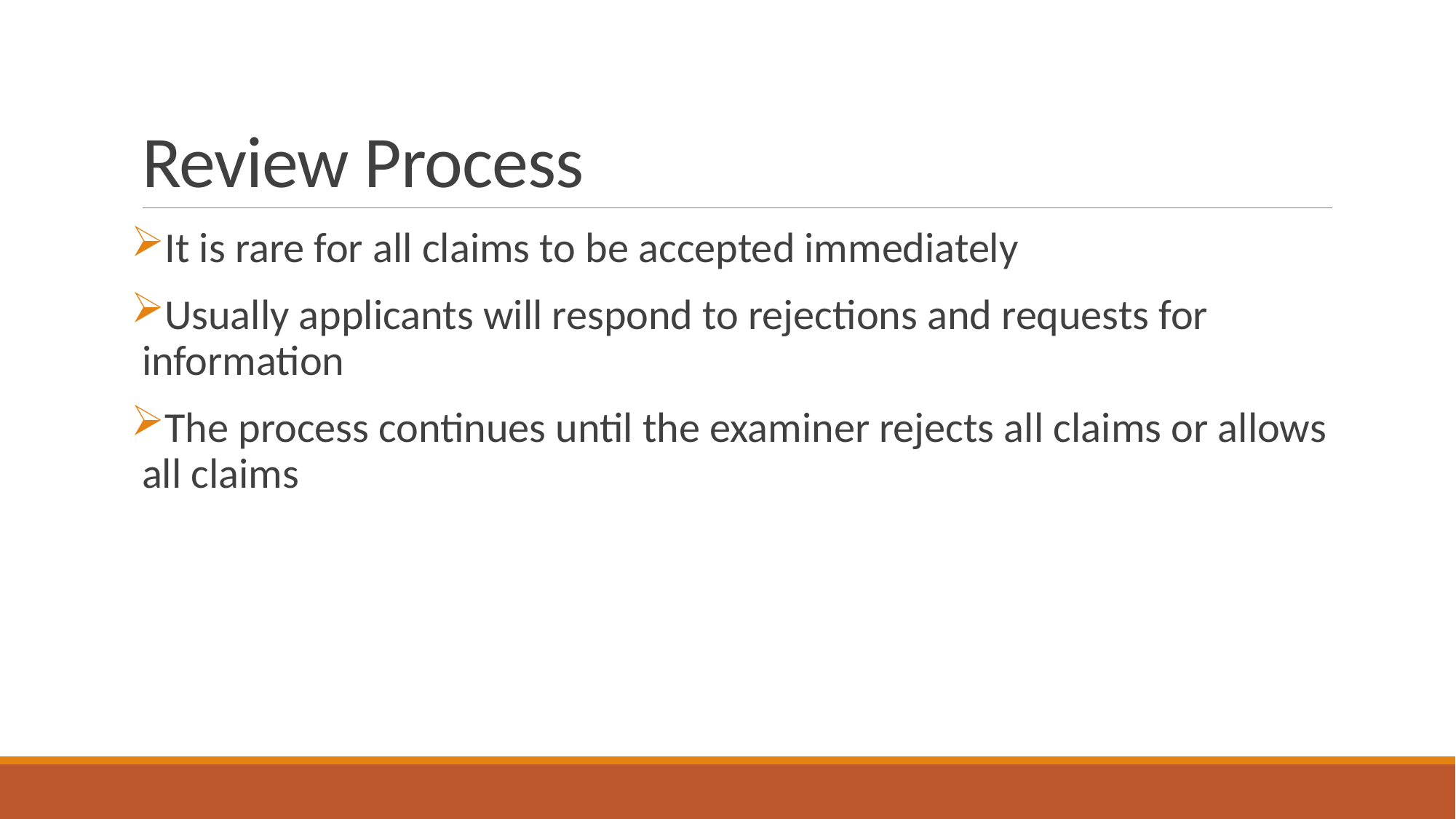

# Review Process
It is rare for all claims to be accepted immediately
Usually applicants will respond to rejections and requests for information
The process continues until the examiner rejects all claims or allows all claims